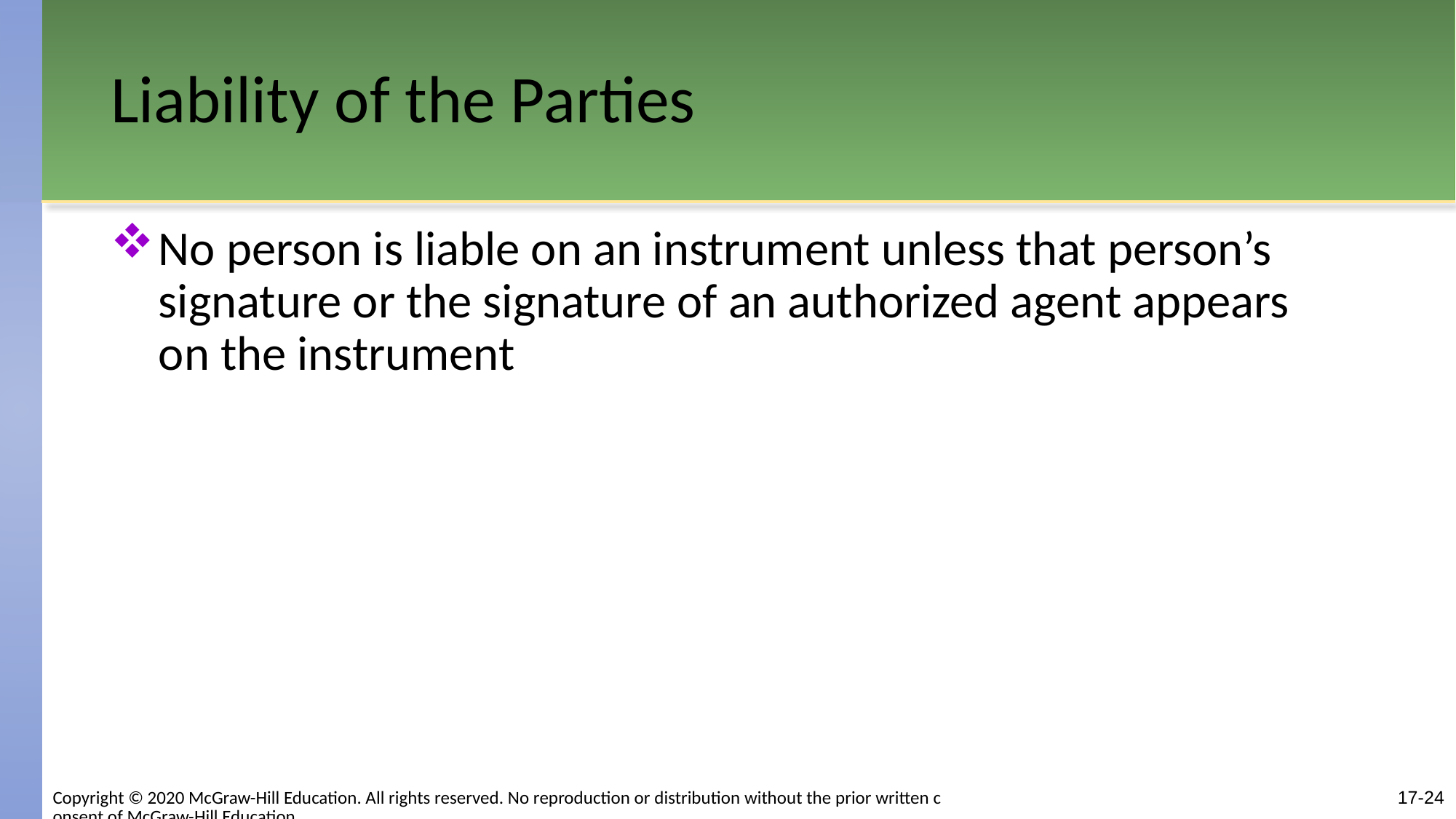

# Liability of the Parties
No person is liable on an instrument unless that person’s signature or the signature of an authorized agent appears on the instrument

17-24
Copyright © 2020 McGraw-Hill Education. All rights reserved. No reproduction or distribution without the prior written consent of McGraw-Hill Education.